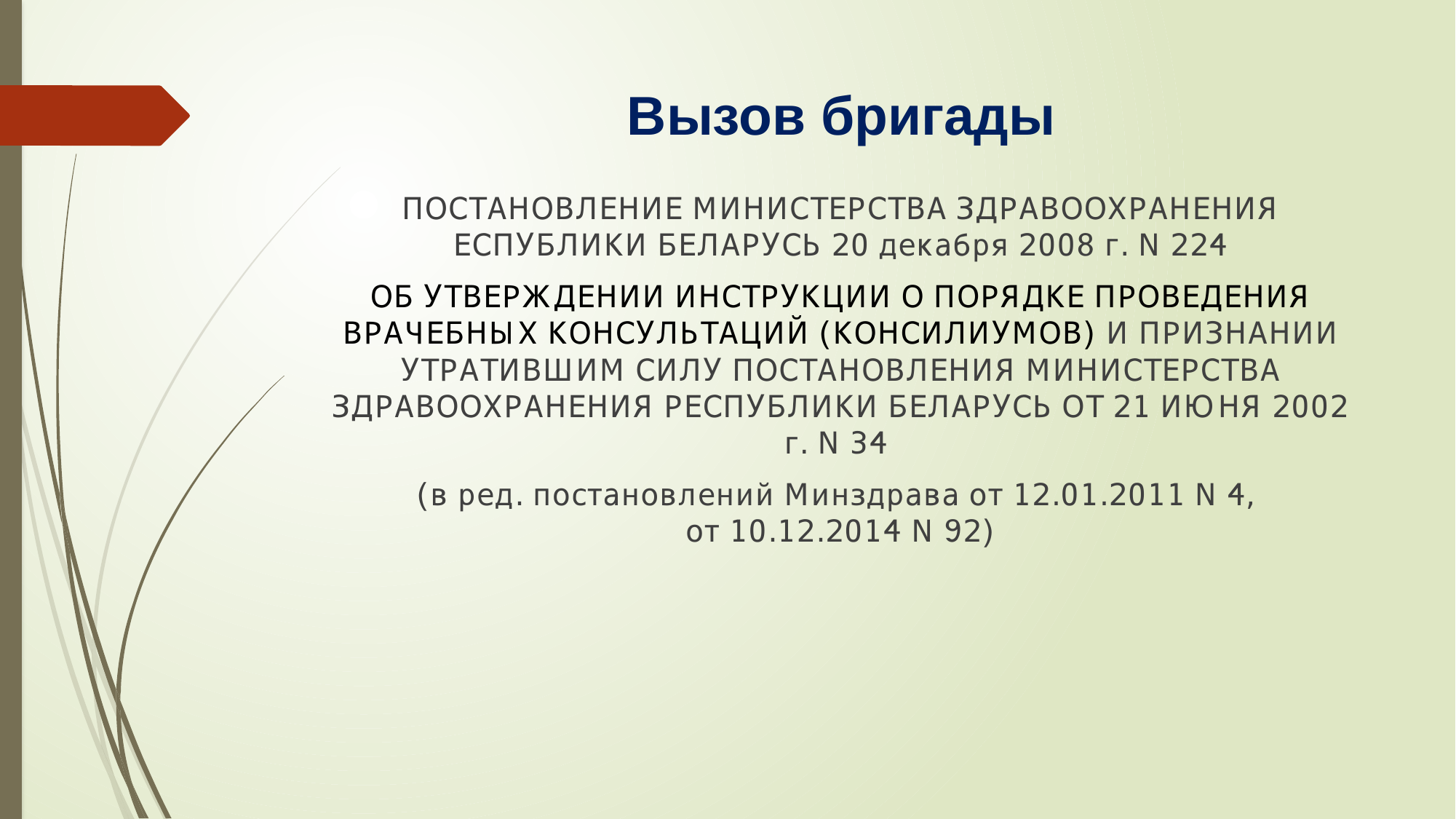

# Вызов бригады
ПОСТАНОВЛЕНИЕ МИНИСТЕРСТВА ЗДРАВООХРАНЕНИЯ ЕСПУБЛИКИ БЕЛАРУСЬ 20 декабря 2008 г. N 224
ОБ УТВЕРЖДЕНИИ ИНСТРУКЦИИ О ПОРЯДКЕ ПРОВЕДЕНИЯ ВРАЧЕБНЫХ КОНСУЛЬТАЦИЙ (КОНСИЛИУМОВ) И ПРИЗНАНИИ УТРАТИВШИМ СИЛУ ПОСТАНОВЛЕНИЯ МИНИСТЕРСТВА ЗДРАВООХРАНЕНИЯ РЕСПУБЛИКИ БЕЛАРУСЬ ОТ 21 ИЮНЯ 2002 г. N 34
(в ред. постановлений Минздрава от 12.01.2011 N 4,
от 10.12.2014 N 92)